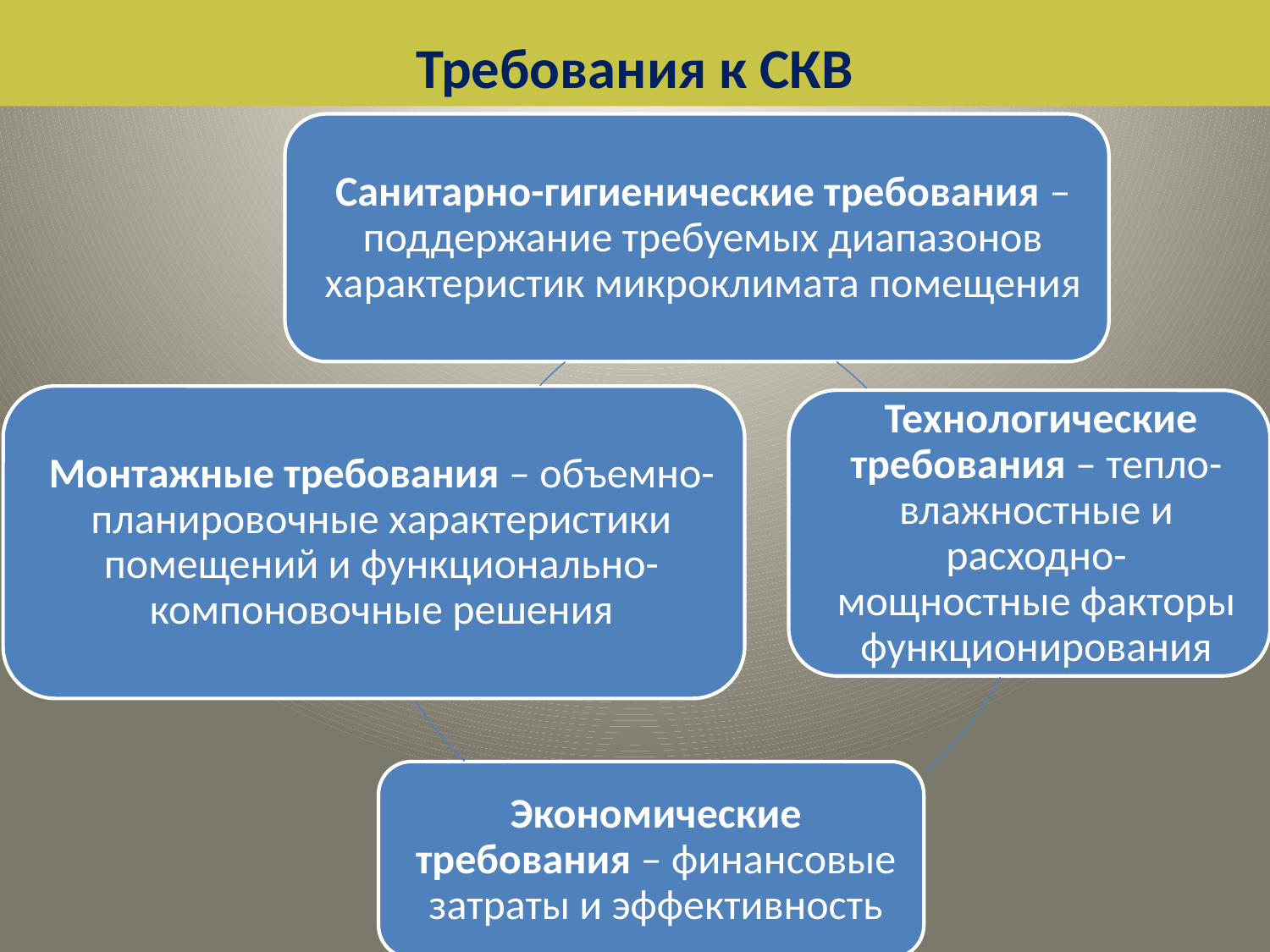

# Требования к СКВ
Санитарно-гигиенические требования – поддержание требуемых диапазонов характеристик микроклимата помещения
 Технологические требования – тепло-влажностные и расходно-мощностные факторы функционирования
Экономические требования – финансовые затраты и эффективность
Монтажные требования – объемно-планировочные характеристики помещений и функционально-компоновочные решения